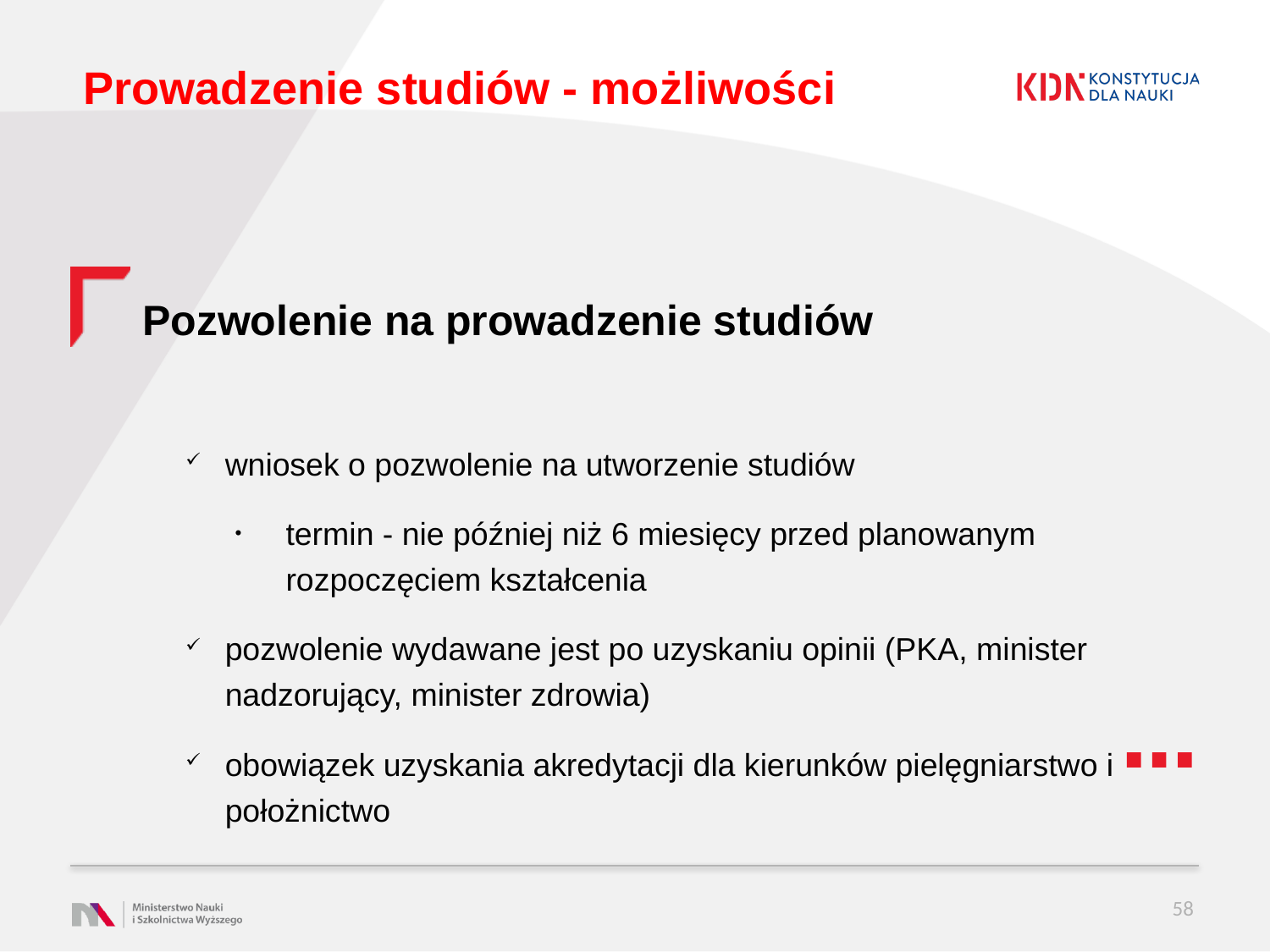

# Prowadzenie studiów - możliwości
Pozwolenie na prowadzenie studiów

wniosek o pozwolenie na utworzenie studiów
termin - nie później niż 6 miesięcy przed planowanym rozpoczęciem kształcenia
pozwolenie wydawane jest po uzyskaniu opinii (PKA, minister nadzorujący, minister zdrowia)
obowiązek uzyskania akredytacji dla kierunków pielęgniarstwo i położnictwo
58